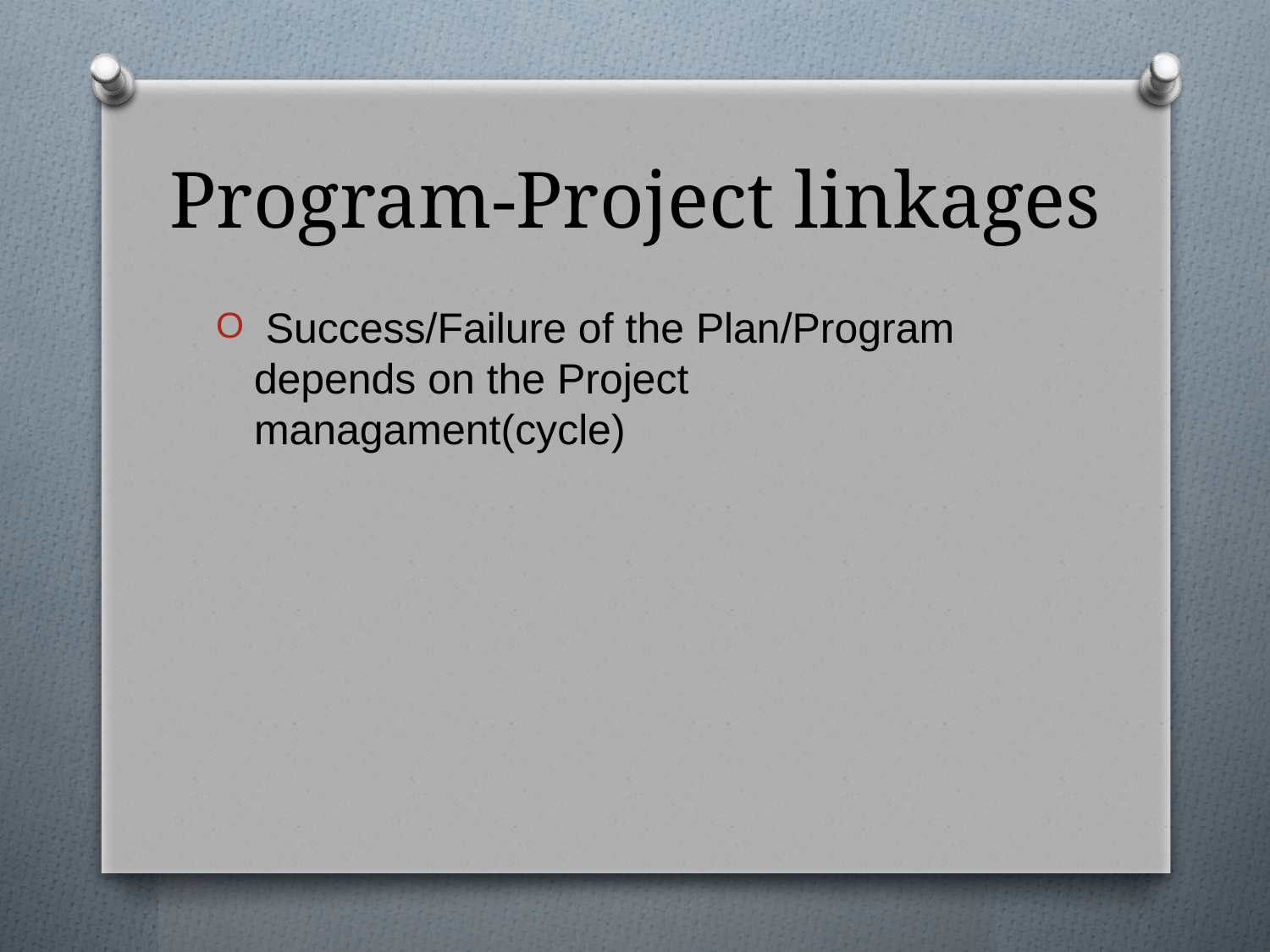

# Program-Project linkages
 Success/Failure of the Plan/Program depends on the Project managament(cycle)